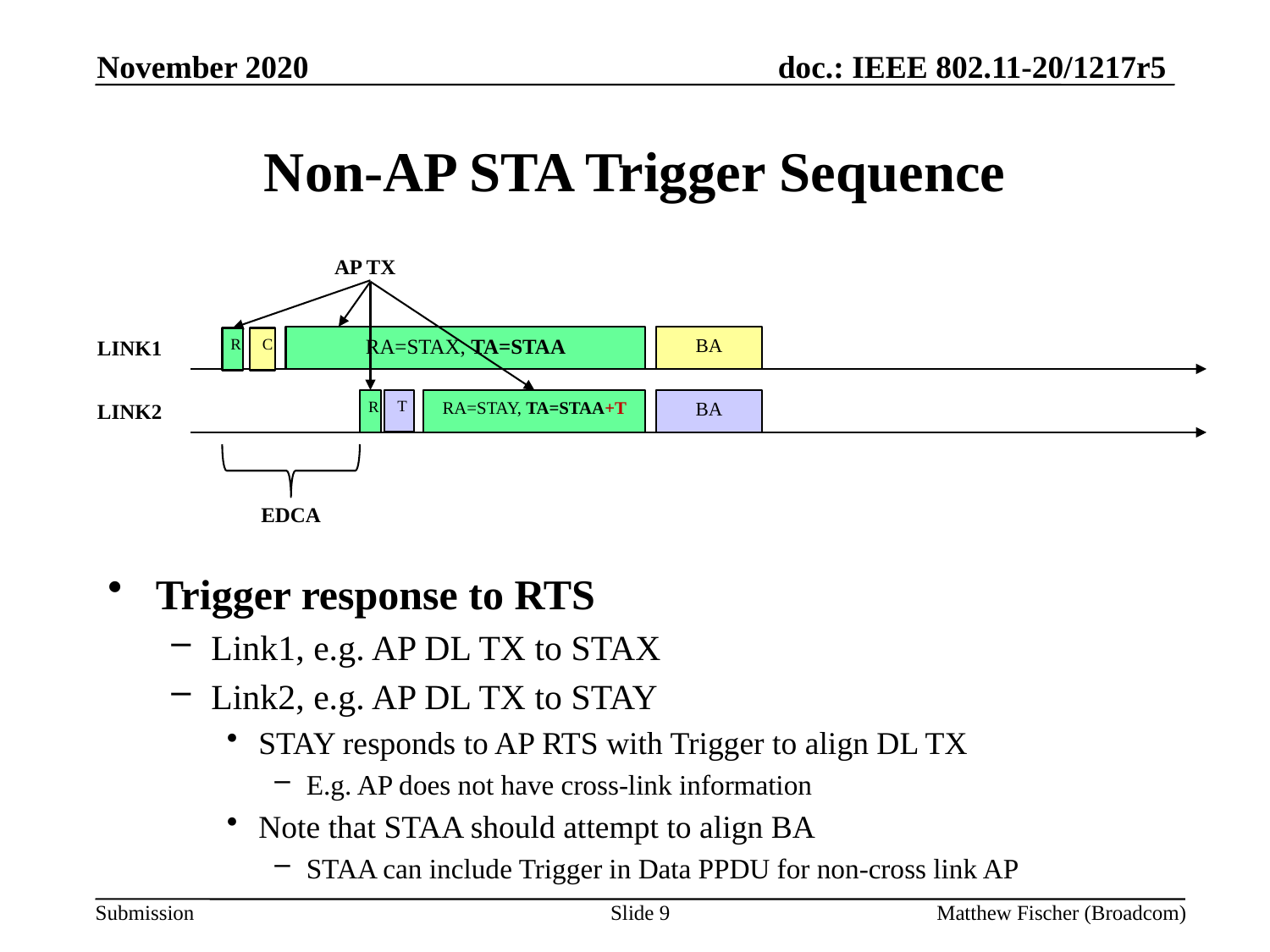

November 2020
# Non-AP STA Trigger Sequence
AP TX
RA=STAX, TA=STAA
BA
LINK1
R
C
T
R
RA=STAY, TA=STAA+T
BA
LINK2

EDCA
Trigger response to RTS
Link1, e.g. AP DL TX to STAX
Link2, e.g. AP DL TX to STAY
STAY responds to AP RTS with Trigger to align DL TX
E.g. AP does not have cross-link information
Note that STAA should attempt to align BA
STAA can include Trigger in Data PPDU for non-cross link AP
Slide 9
Matthew Fischer (Broadcom)